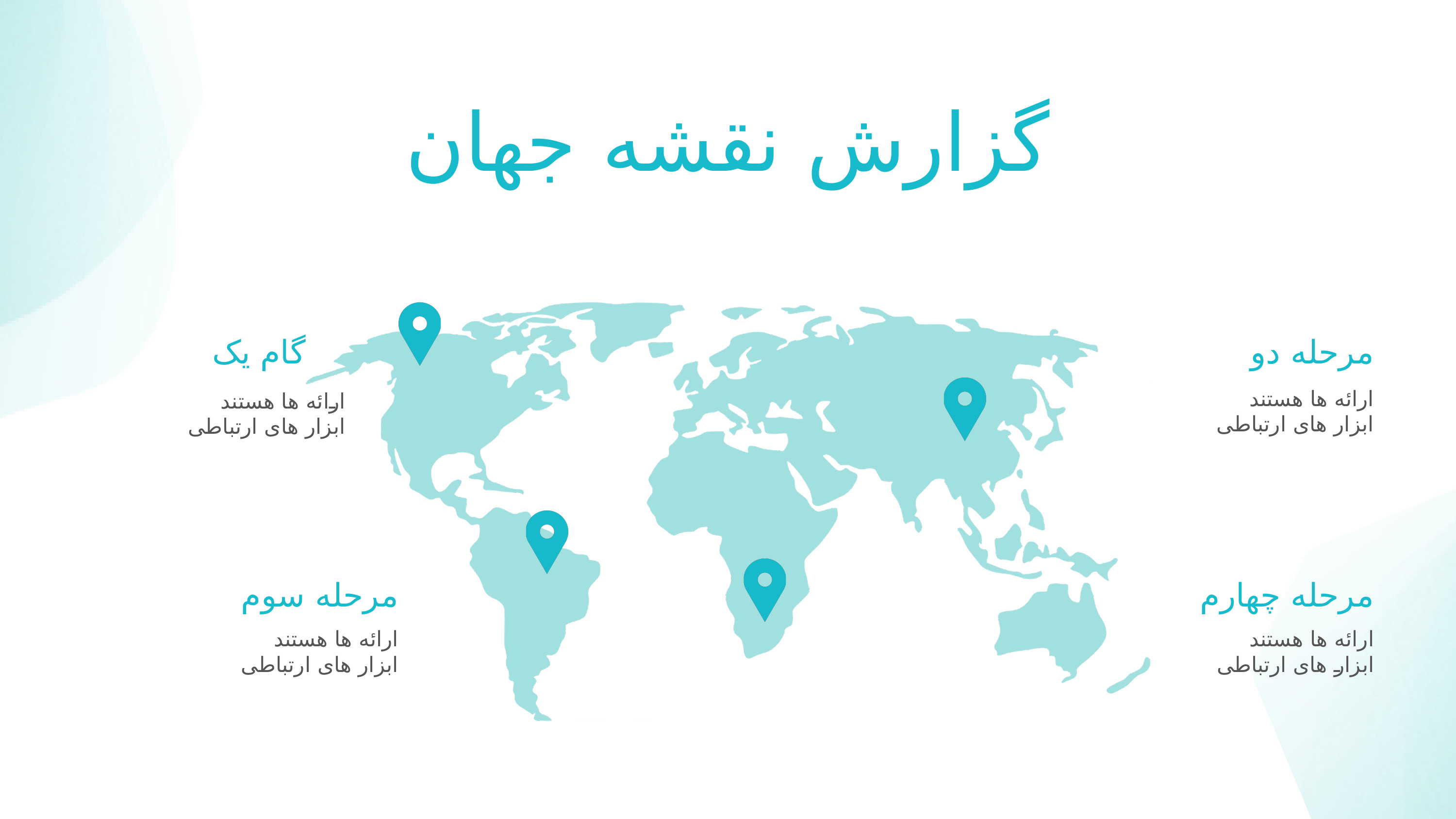

گزارش نقشه جهان

گام یک
ارائه ها هستند
ابزار های ارتباطی
مرحله دو
ارائه ها هستند
ابزار های ارتباطی

مرحله سوم
ارائه ها هستند
ابزار های ارتباطی
مرحله چهارم
ارائه ها هستند
ابزار های ارتباطی